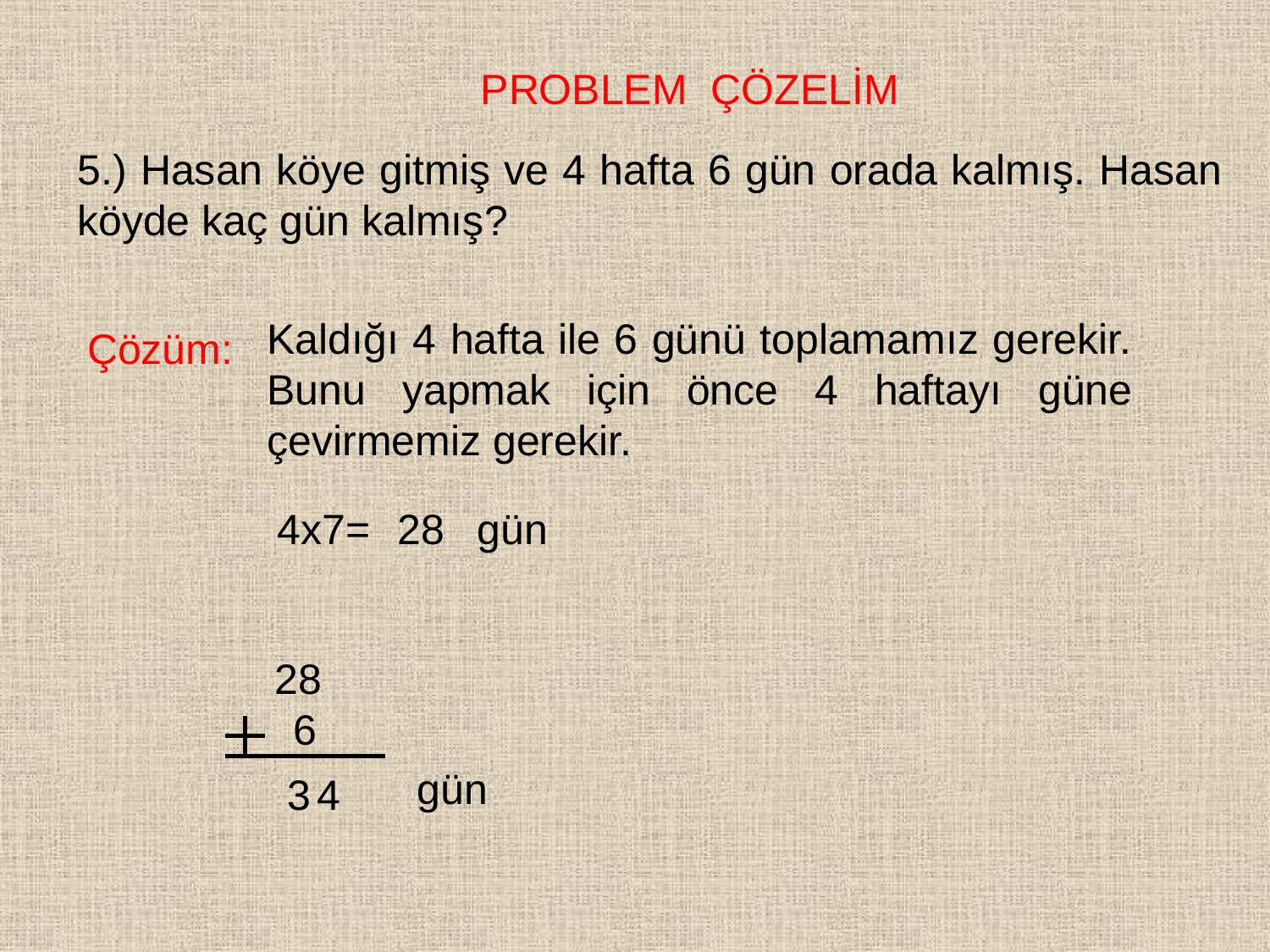

PROBLEM  ÇÖZELİM
5.) Hasan köye gitmiş ve 4 hafta 6 gün orada kalmış. Hasan köyde kaç gün kalmış?
Kaldığı 4 hafta ile 6 günü toplamamız gerekir. Bunu yapmak için önce 4 haftayı güne çevirmemiz gerekir.
Çözüm:
4x7=
28
gün
    28
      6

gün
3
4